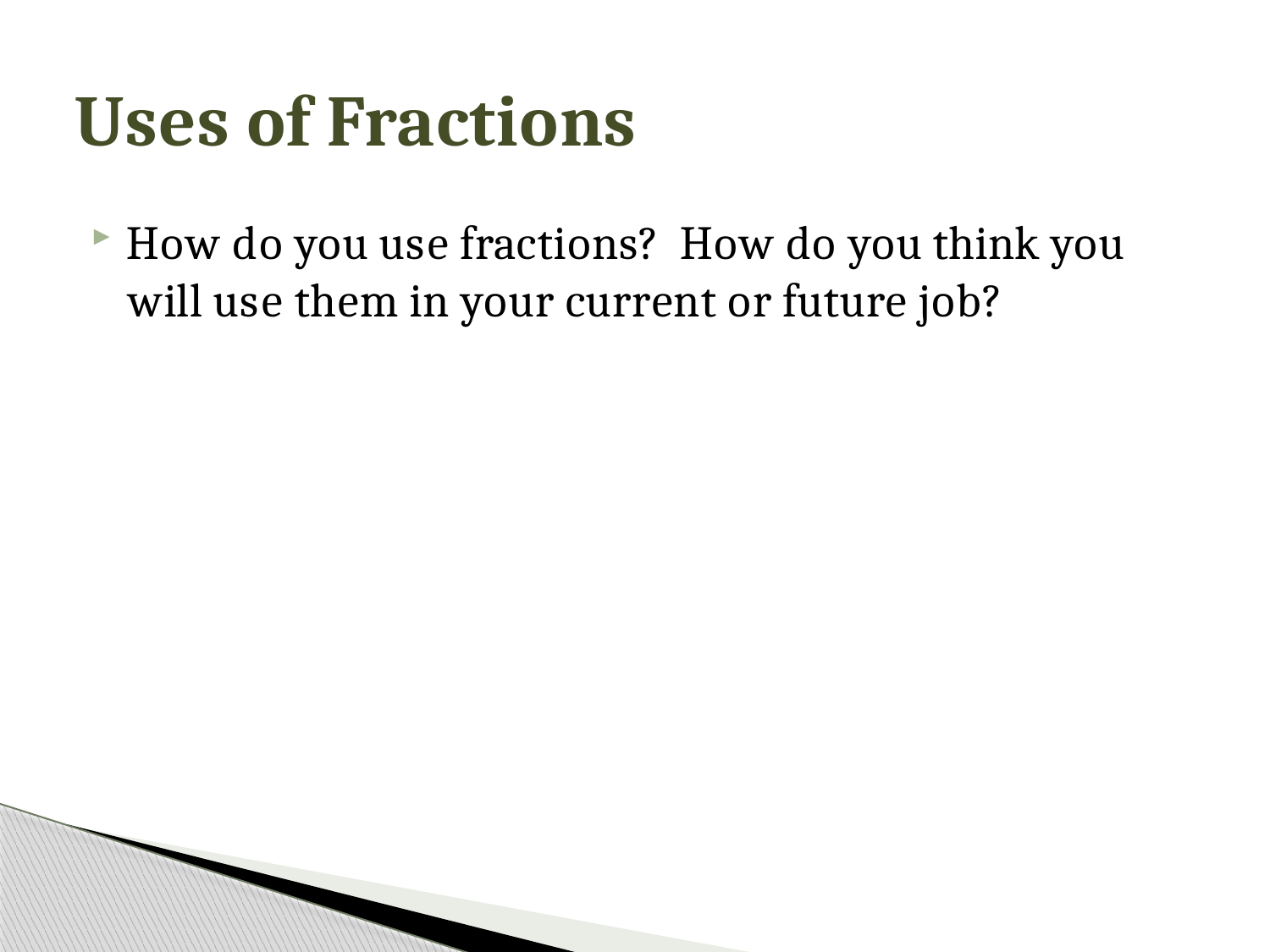

# Uses of Fractions
How do you use fractions?  How do you think you will use them in your current or future job?